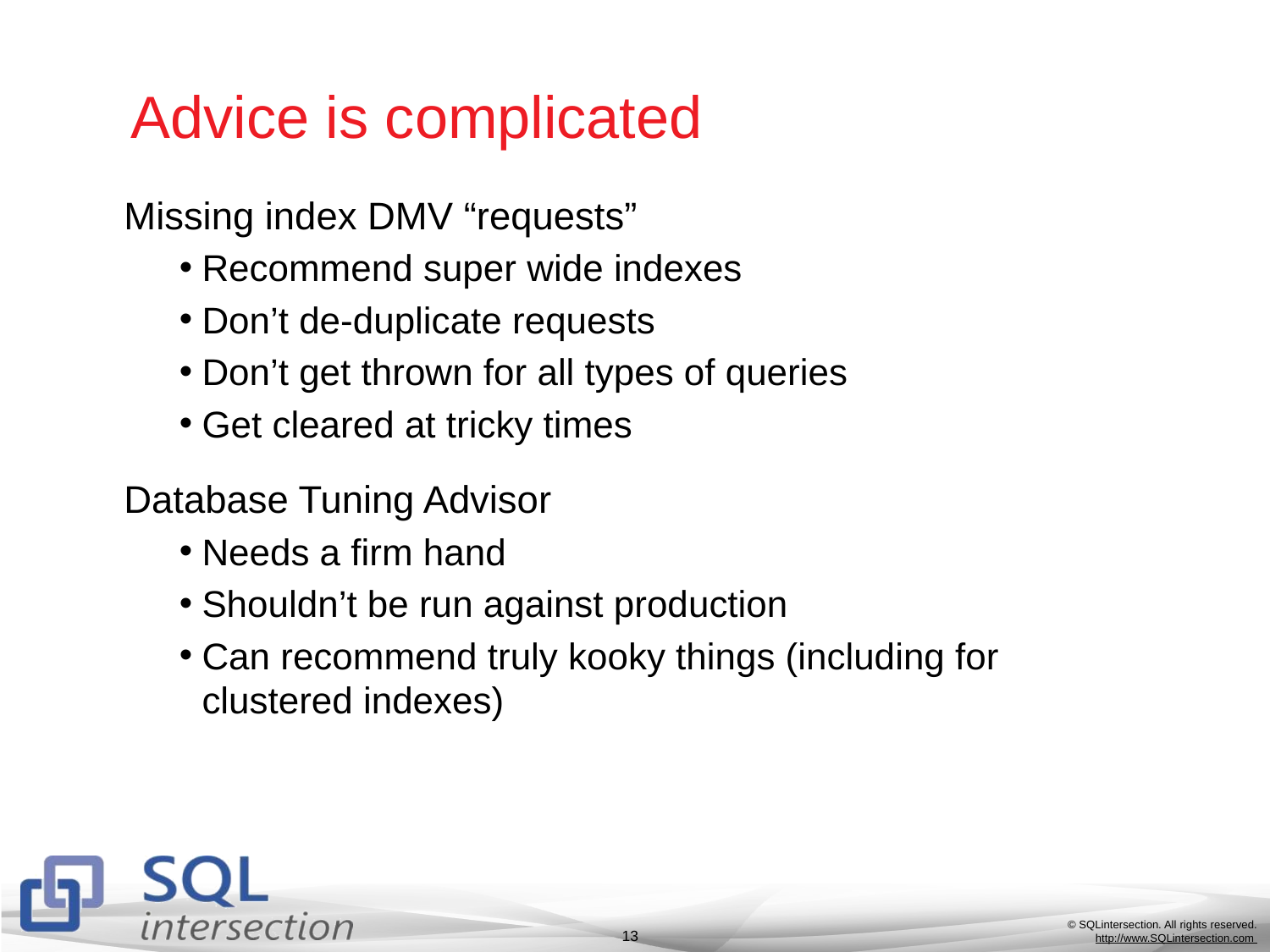

# Advice is complicated
Missing index DMV “requests”
Recommend super wide indexes
Don’t de-duplicate requests
Don’t get thrown for all types of queries
Get cleared at tricky times
Database Tuning Advisor
Needs a firm hand
Shouldn’t be run against production
Can recommend truly kooky things (including for clustered indexes)